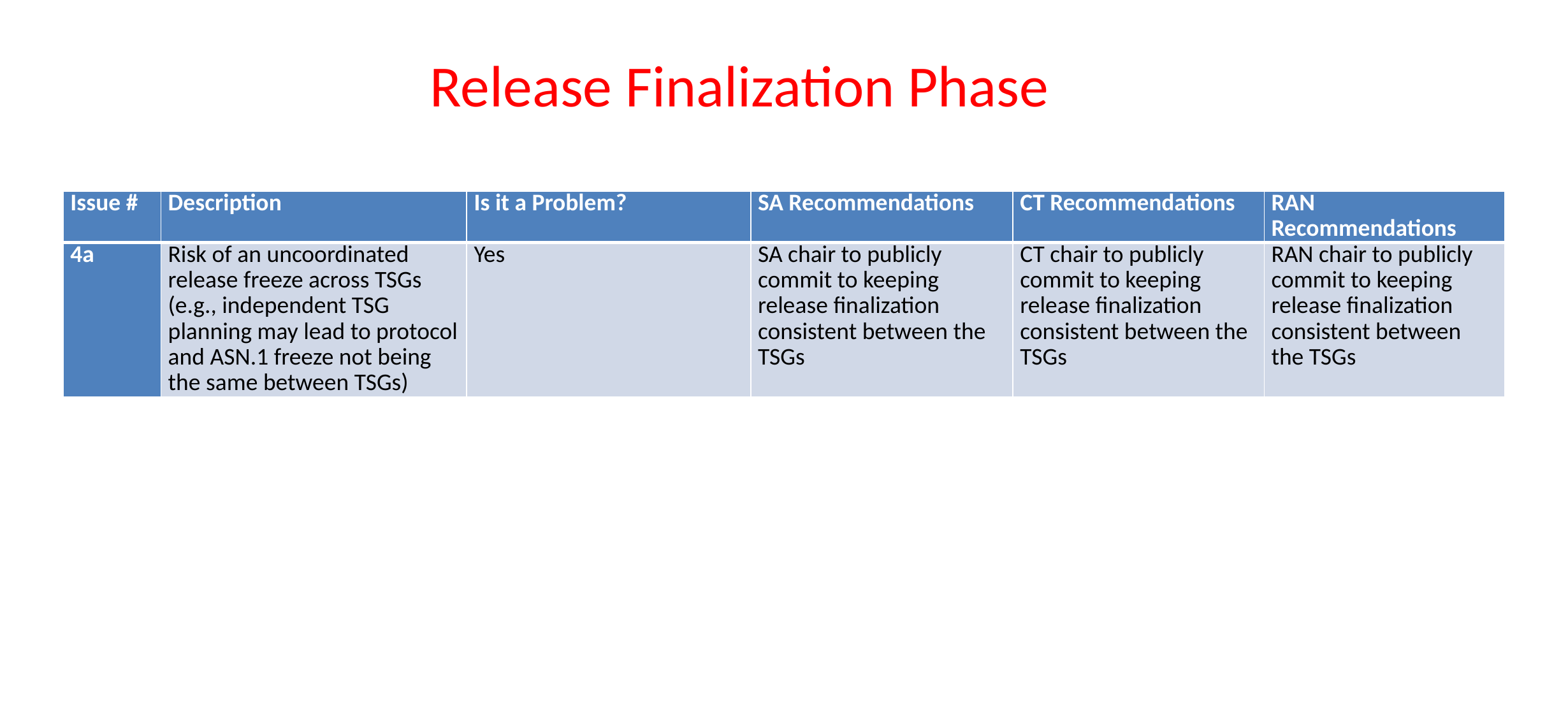

# Release Finalization Phase
| Issue # | Description | Is it a Problem? | SA Recommendations | CT Recommendations | RAN Recommendations |
| --- | --- | --- | --- | --- | --- |
| 4a | Risk of an uncoordinated release freeze across TSGs (e.g., independent TSG planning may lead to protocol and ASN.1 freeze not being the same between TSGs) | Yes | SA chair to publicly commit to keeping release finalization consistent between the TSGs | CT chair to publicly commit to keeping release finalization consistent between the TSGs | RAN chair to publicly commit to keeping release finalization consistent between the TSGs |